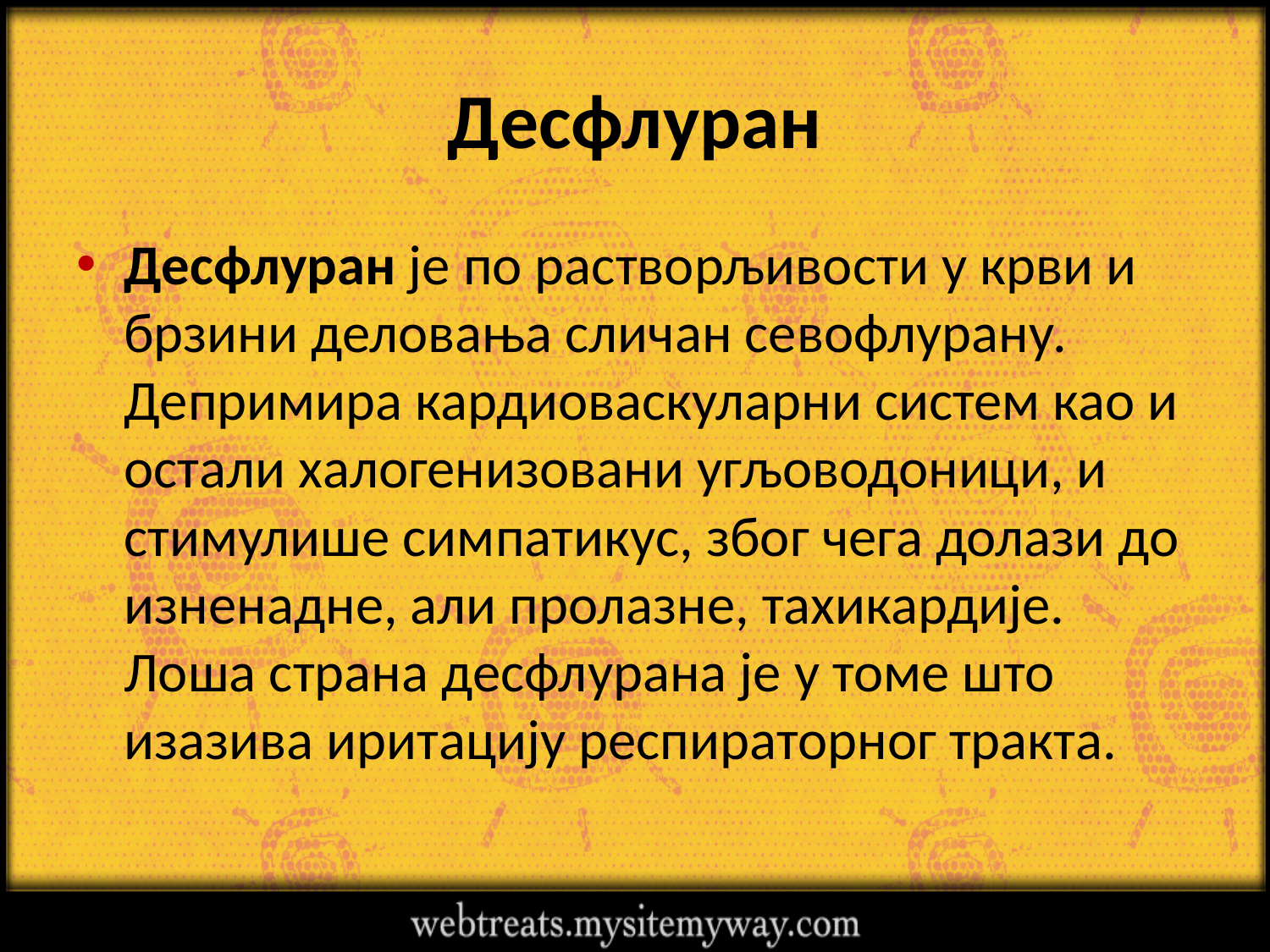

# Десфлуран
Десфлуран је по растворљивости у крви и брзини деловања сличан севофлурану. Депримира кардиоваскуларни систем као и остали халогенизовани угљоводоници, и стимулише симпатикус, због чега долази до изненадне, али пролазне, тахикардије. Лоша страна десфлурана је у томе што изазива иритацију респираторног тракта.